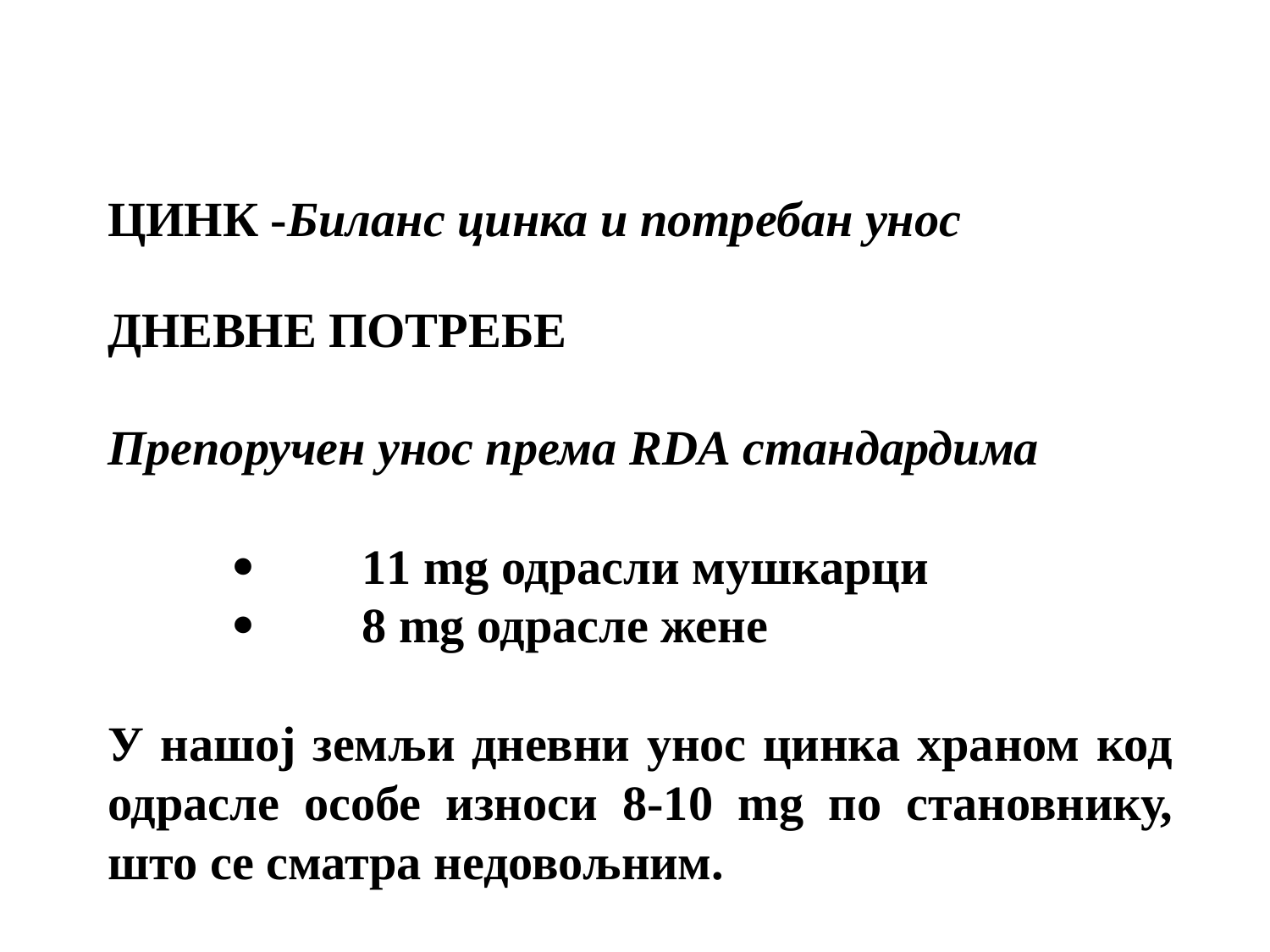

ЦИНК -Биланс цинка и потребан унос

ДНЕВНЕ ПОТРЕБЕ

Препоручен унос према RDA стандардима

•	11 mg одрасли мушкарци
•	8 mg одрасле жене

У нашој земљи дневни унос цинка храном код одрасле особе износи 8-10 mg по становнику, што се сматра недовољним.